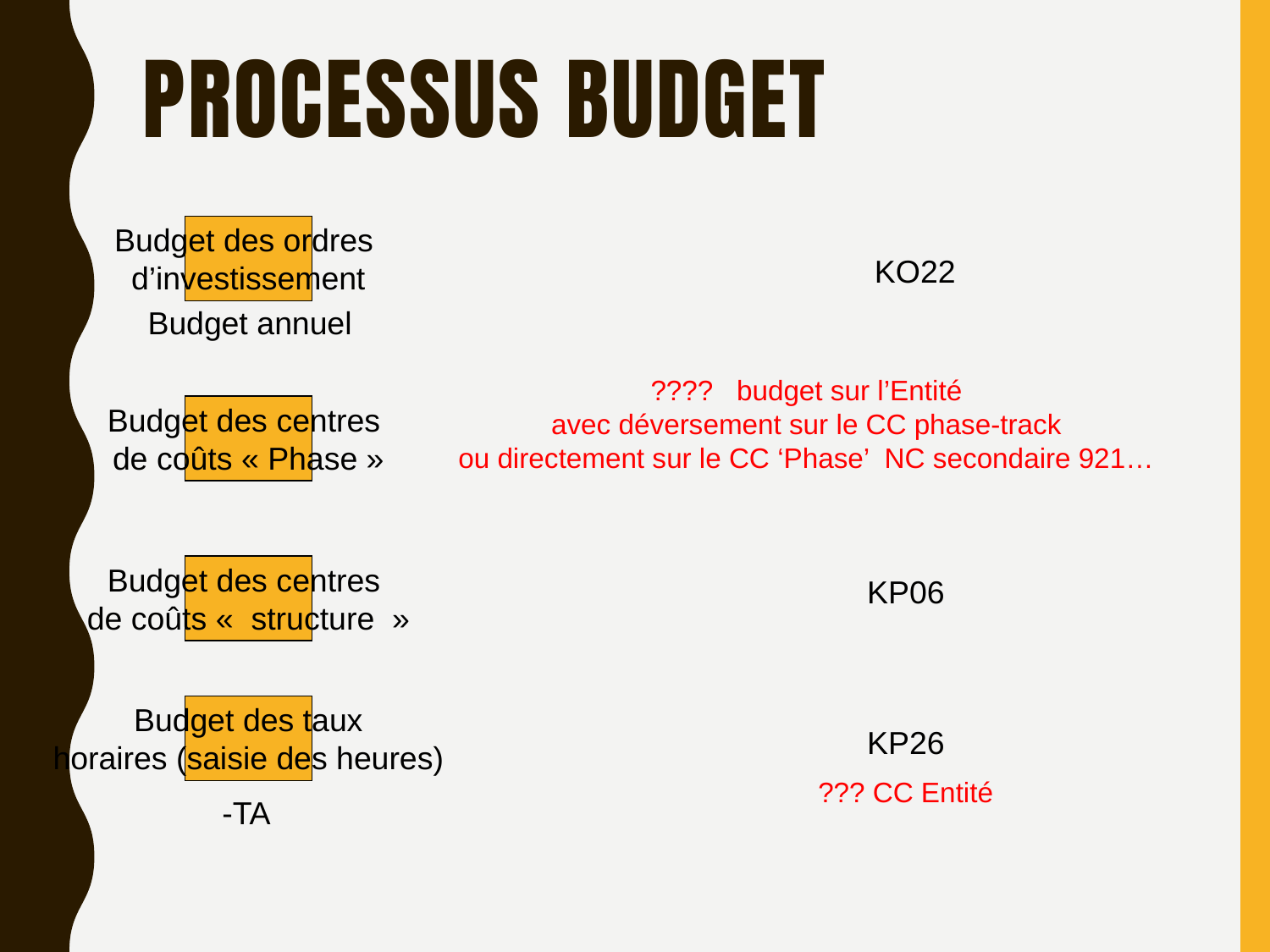

# Processus Budget
Budget des ordres
d’investissement
KO22
Budget annuel
????   budget sur l’Entité
 avec déversement sur le CC phase-track
ou directement sur le CC ‘Phase’  NC secondaire 921…
Budget des centres
de coûts « Phase »
Budget des centres
de coûts «  structure  »
KP06
Budget des taux
horaires (saisie des heures)
KP26
??? CC Entité
-TA